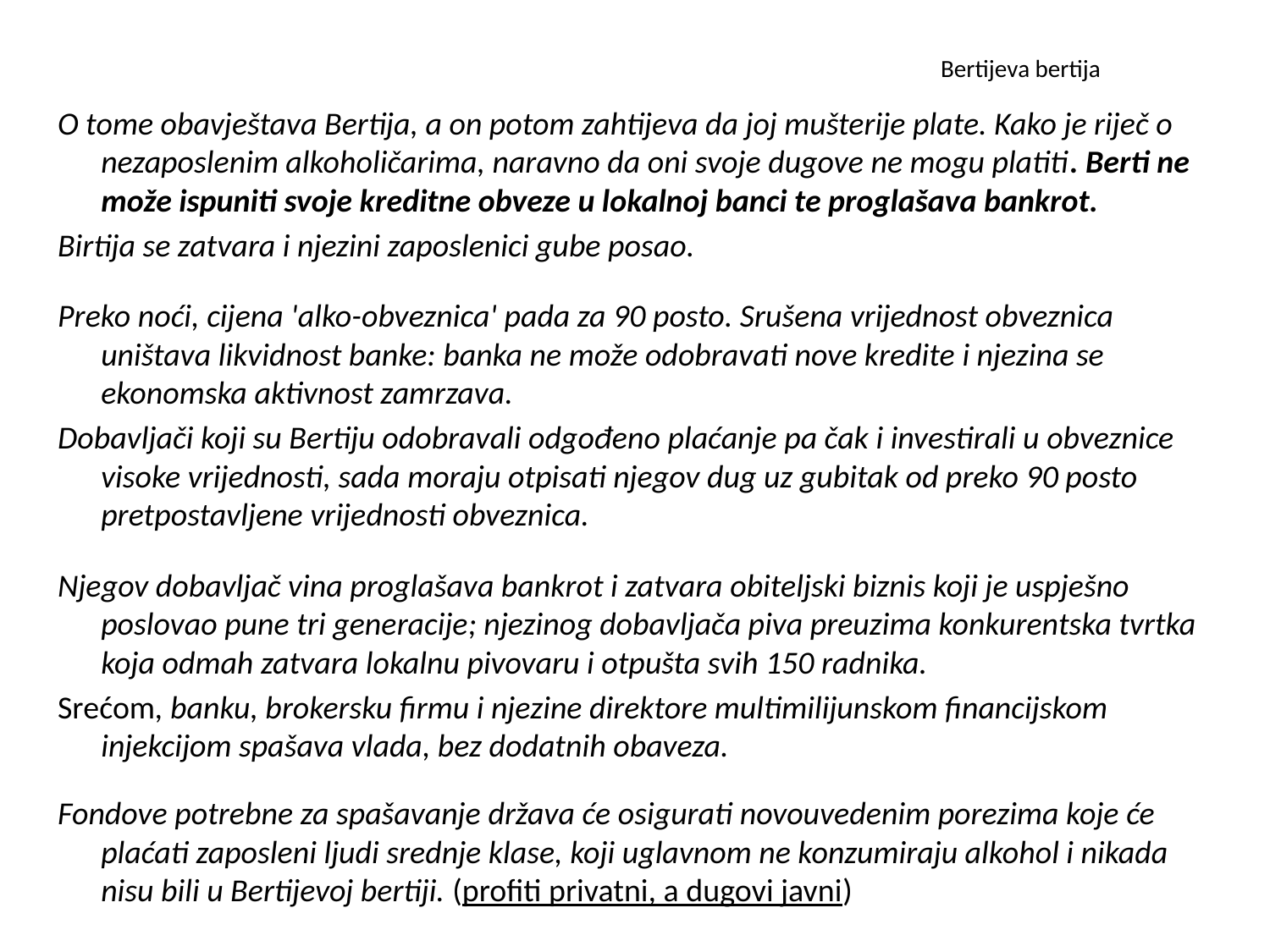

# Bertijeva bertija
O tome obavještava Bertija, a on potom zahtijeva da joj mušterije plate. Kako je riječ o nezaposlenim alkoholičarima, naravno da oni svoje dugove ne mogu platiti. Berti ne može ispuniti svoje kreditne obveze u lokalnoj banci te proglašava bankrot.
Birtija se zatvara i njezini zaposlenici gube posao.

Preko noći, cijena 'alko-obveznica' pada za 90 posto. Srušena vrijednost obveznica uništava likvidnost banke: banka ne može odobravati nove kredite i njezina se ekonomska aktivnost zamrzava.
Dobavljači koji su Bertiju odobravali odgođeno plaćanje pa čak i investirali u obveznice visoke vrijednosti, sada moraju otpisati njegov dug uz gubitak od preko 90 posto pretpostavljene vrijednosti obveznica.

Njegov dobavljač vina proglašava bankrot i zatvara obiteljski biznis koji je uspješno poslovao pune tri generacije; njezinog dobavljača piva preuzima konkurentska tvrtka koja odmah zatvara lokalnu pivovaru i otpušta svih 150 radnika.
Srećom, banku, brokersku firmu i njezine direktore multimilijunskom financijskom injekcijom spašava vlada, bez dodatnih obaveza.

Fondove potrebne za spašavanje država će osigurati novouvedenim porezima koje će plaćati zaposleni ljudi srednje klase, koji uglavnom ne konzumiraju alkohol i nikada nisu bili u Bertijevoj bertiji. (profiti privatni, a dugovi javni)